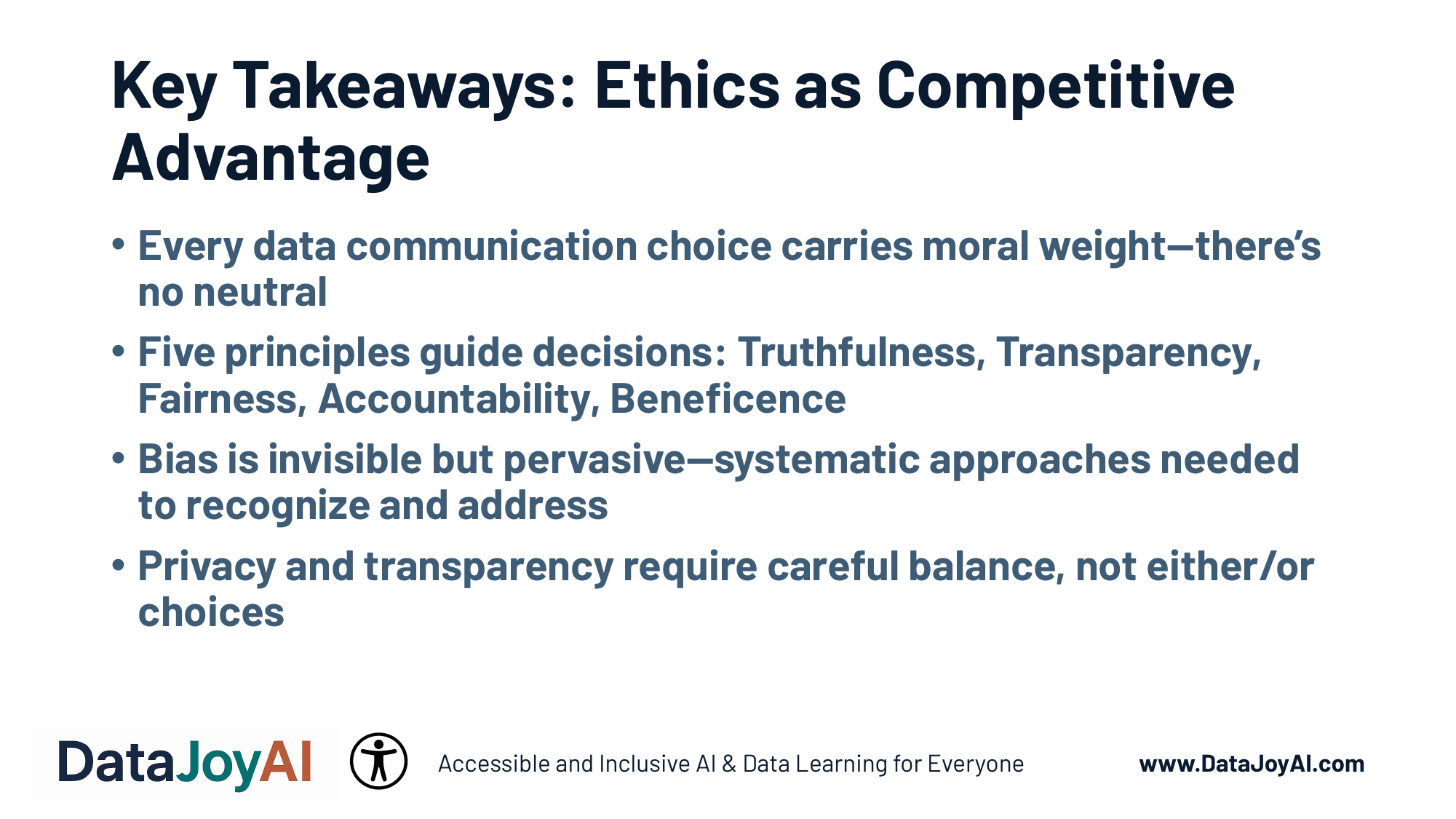

# Key Takeaways: Ethics as Competitive Advantage
Every data communication choice carries moral weight—there’s no neutral
Five principles guide decisions: Truthfulness, Transparency, Fairness, Accountability, Beneficence
Bias is invisible but pervasive—systematic approaches needed to recognize and address
Privacy and transparency require careful balance, not either/or choices